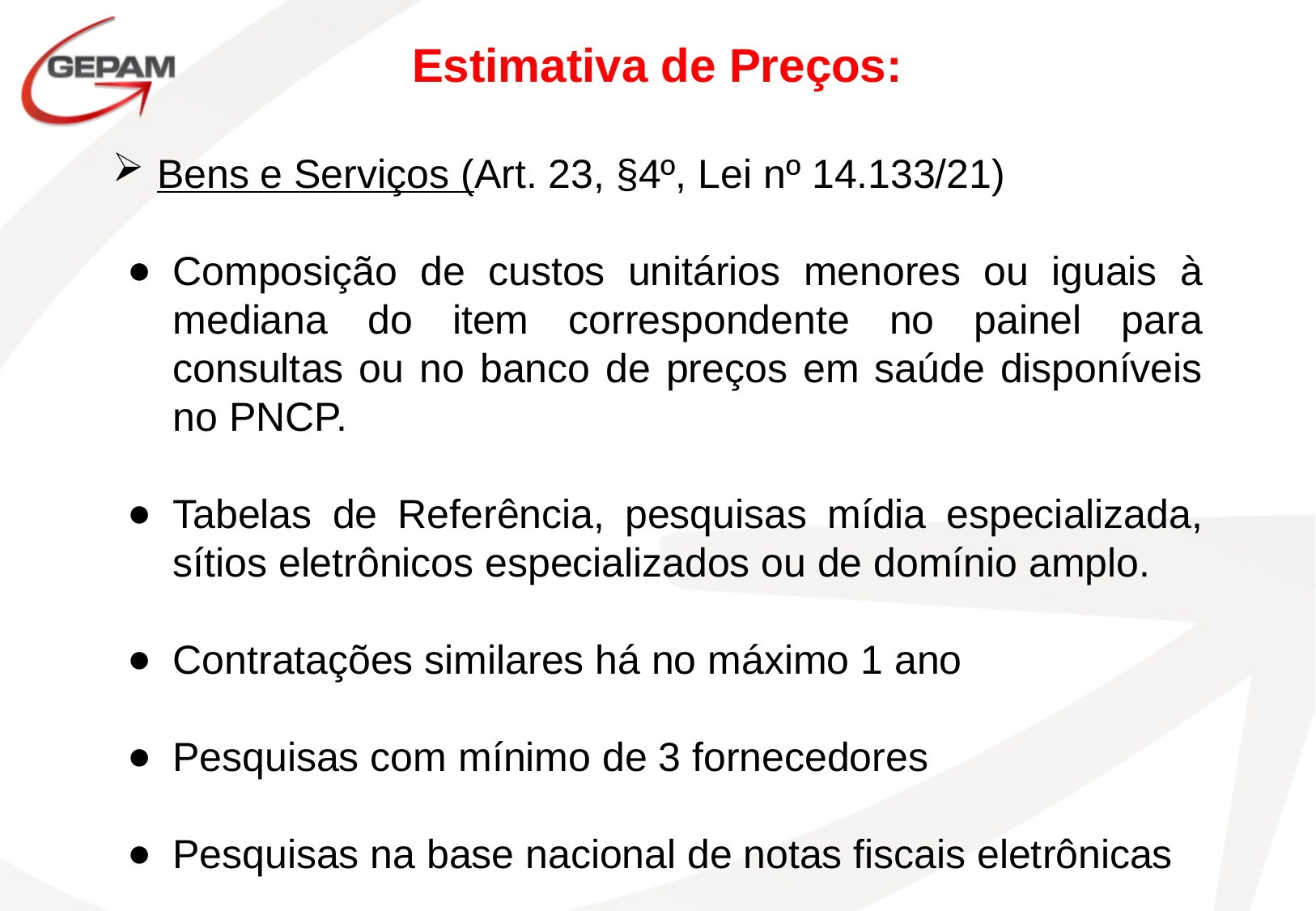

Estimativa de Preços:

Bens e Serviços (Art. 23, §4º, Lei nº 14.133/21)

Composição de custos unitários menores ou iguais à mediana do item correspondente no painel para consultas ou no banco de preços em saúde disponíveis no PNCP.

Tabelas de Referência, pesquisas mídia especializada, sítios eletrônicos especializados ou de domínio amplo.

Contratações similares há no máximo 1 ano

Pesquisas com mínimo de 3 fornecedores

Pesquisas na base nacional de notas fiscais eletrônicas